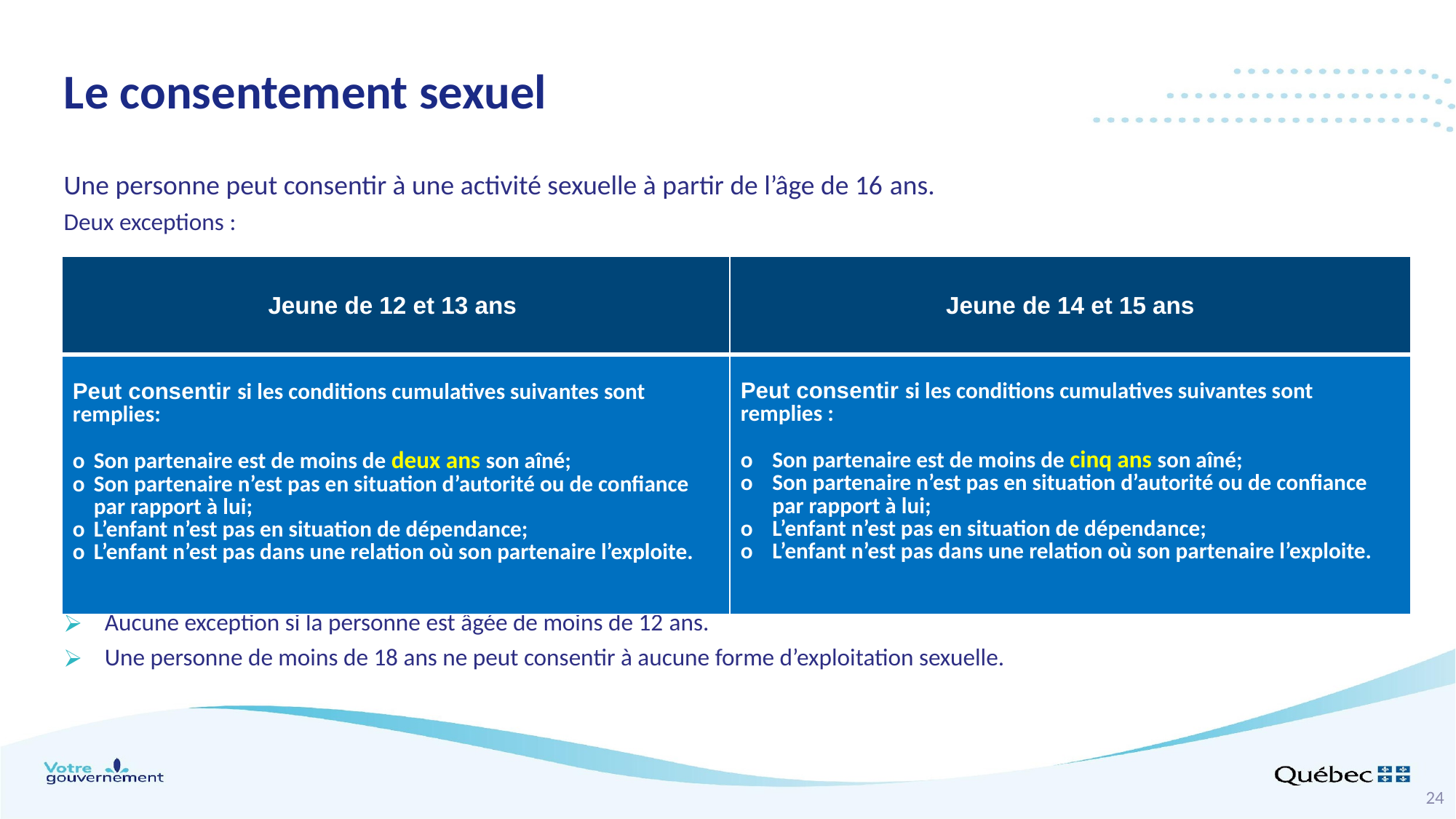

Le consentement sexuel
Une personne peut consentir à une activité sexuelle à partir de l’âge de 16 ans.
Deux exceptions :

Aucune exception si la personne est âgée de moins de 12 ans.
Une personne de moins de 18 ans ne peut consentir à aucune forme d’exploitation sexuelle.
| Jeune de 12 et 13 ans | Jeune de 14 et 15 ans |
| --- | --- |
| Peut consentir si les conditions cumulatives suivantes sont remplies: o Son partenaire est de moins de deux ans son aîné; o Son partenaire n’est pas en situation d’autorité ou de confiance par rapport à lui; o L’enfant n’est pas en situation de dépendance; o L’enfant n’est pas dans une relation où son partenaire l’exploite. | Peut consentir si les conditions cumulatives suivantes sont remplies : o Son partenaire est de moins de cinq ans son aîné; o Son partenaire n’est pas en situation d’autorité ou de confiance par rapport à lui; o L’enfant n’est pas en situation de dépendance; o L’enfant n’est pas dans une relation où son partenaire l’exploite. |
24